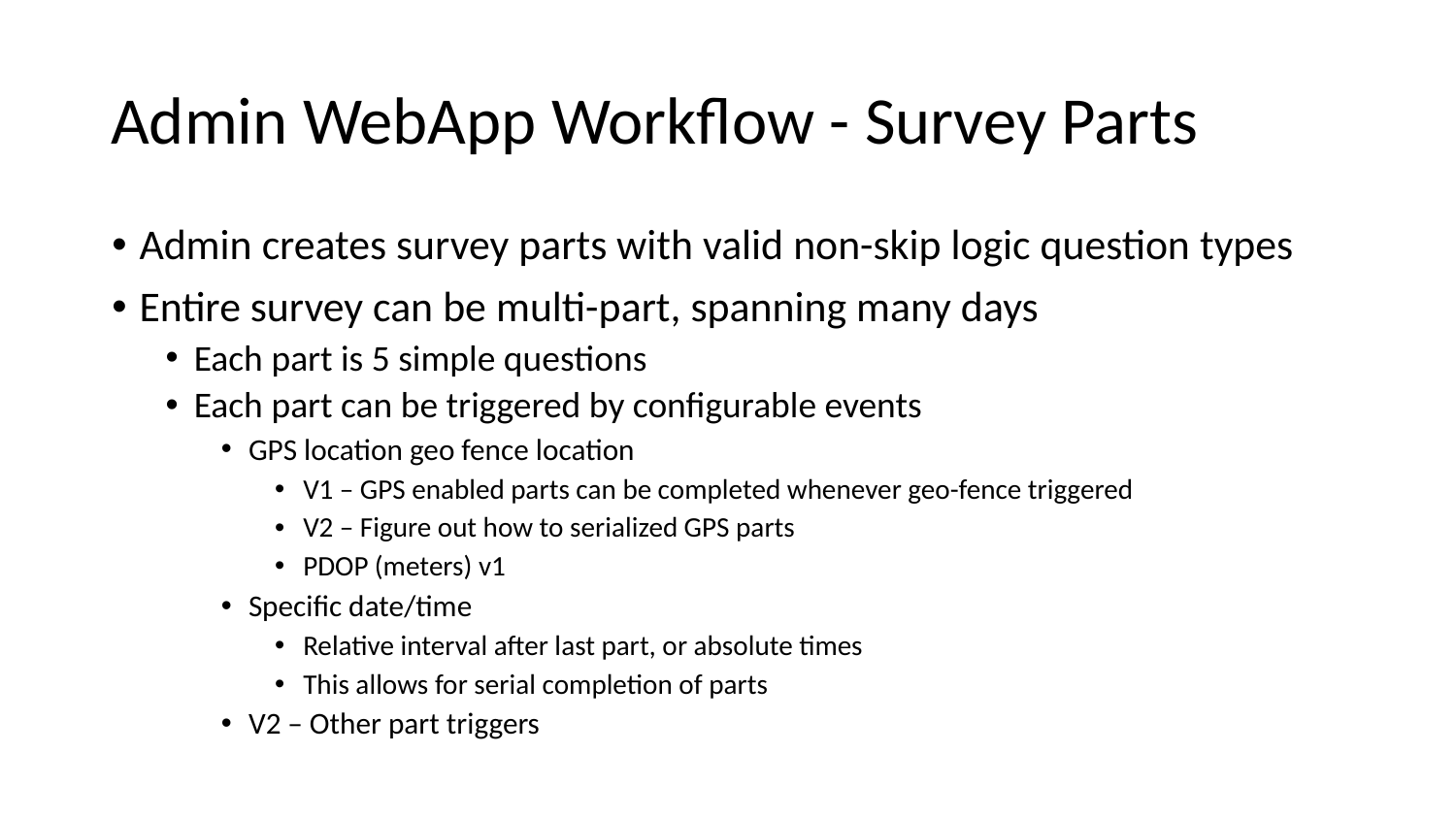

# Admin WebApp Workflow - Survey Parts
Admin creates survey parts with valid non-skip logic question types
Entire survey can be multi-part, spanning many days
Each part is 5 simple questions
Each part can be triggered by configurable events
GPS location geo fence location
V1 – GPS enabled parts can be completed whenever geo-fence triggered
V2 – Figure out how to serialized GPS parts
PDOP (meters) v1
Specific date/time
Relative interval after last part, or absolute times
This allows for serial completion of parts
V2 – Other part triggers